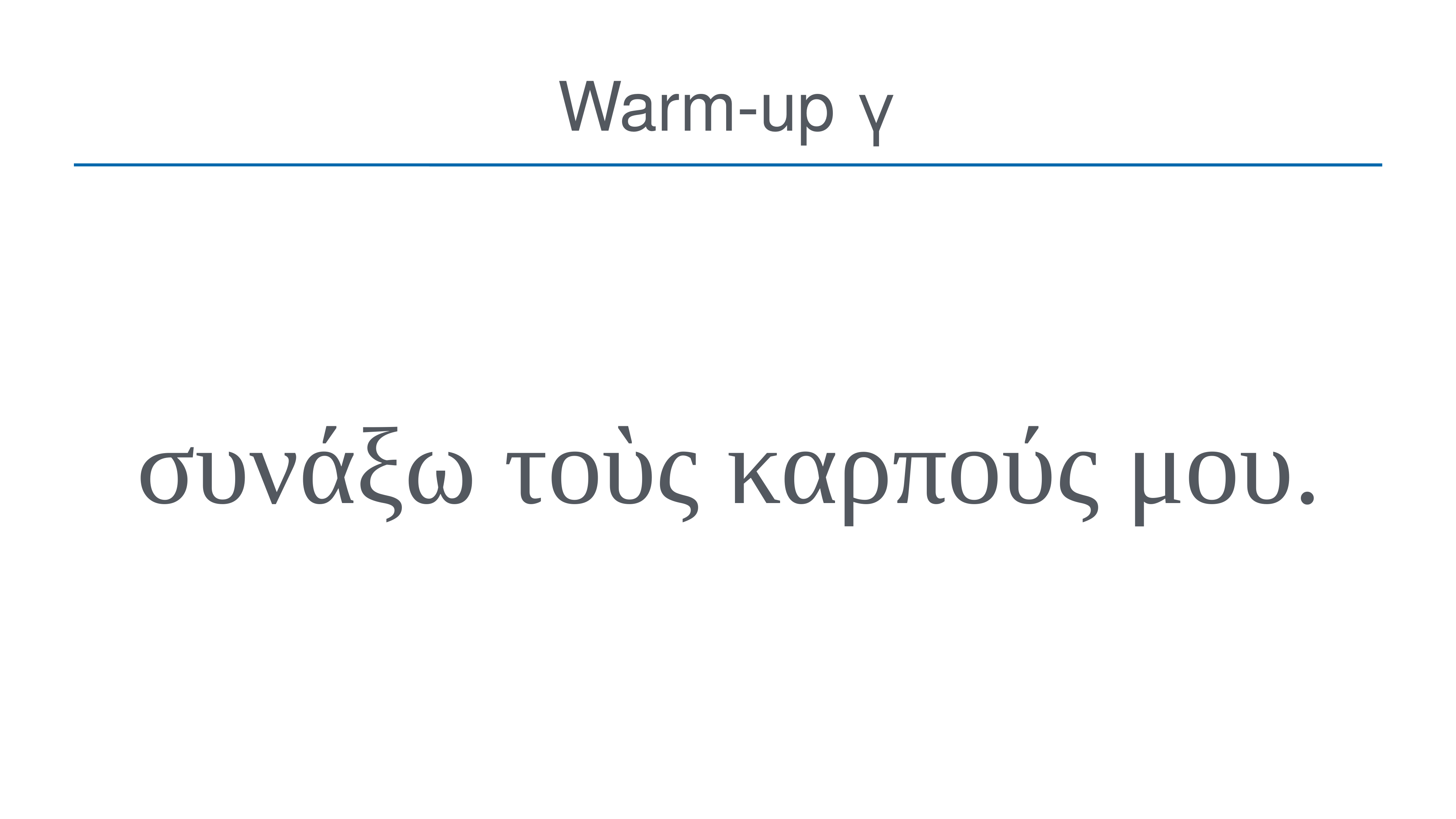

# Warm-up γ
συνάξω τοὺς καρπούς μου.